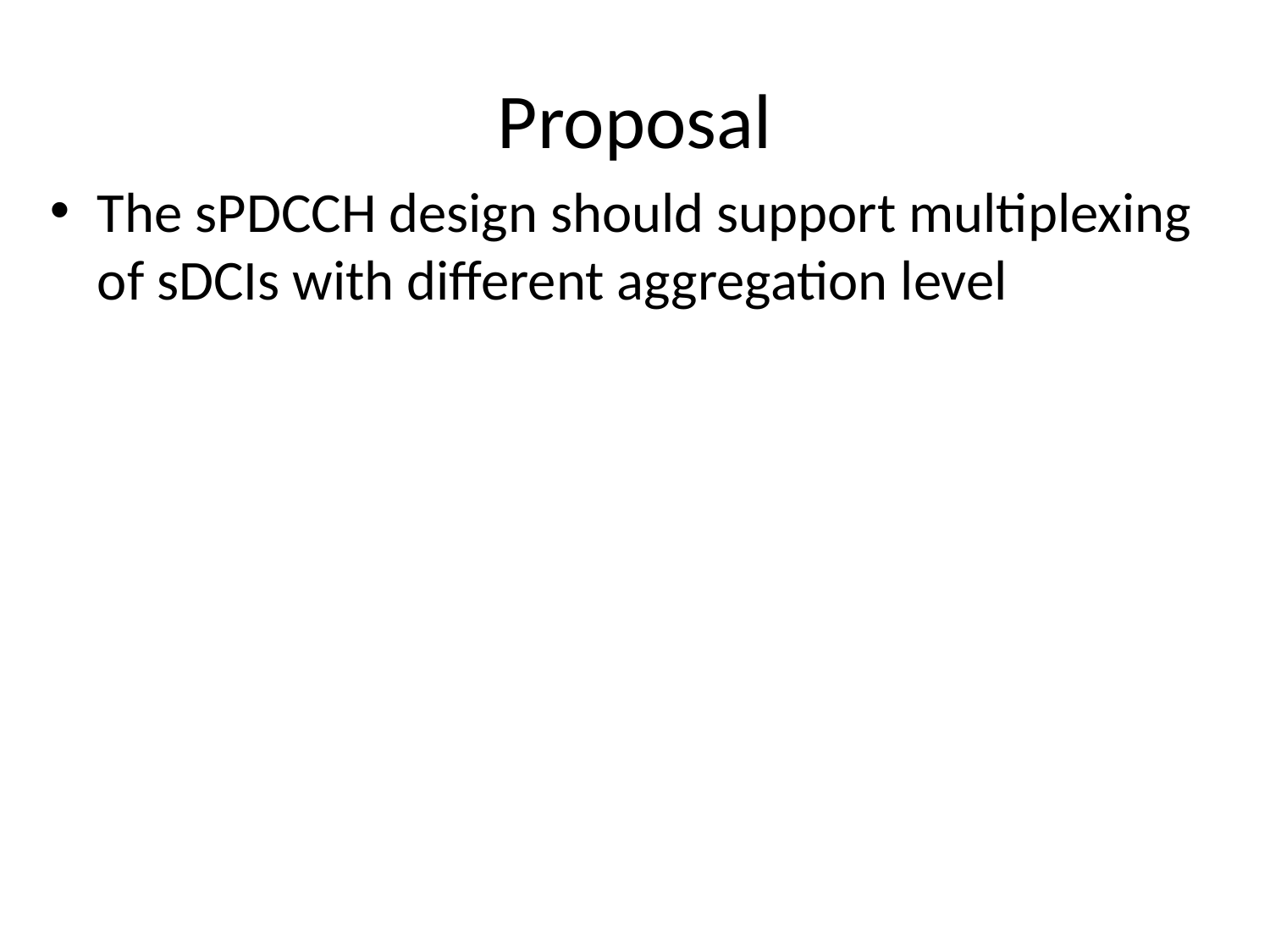

# Proposal
The sPDCCH design should support multiplexing of sDCIs with different aggregation level